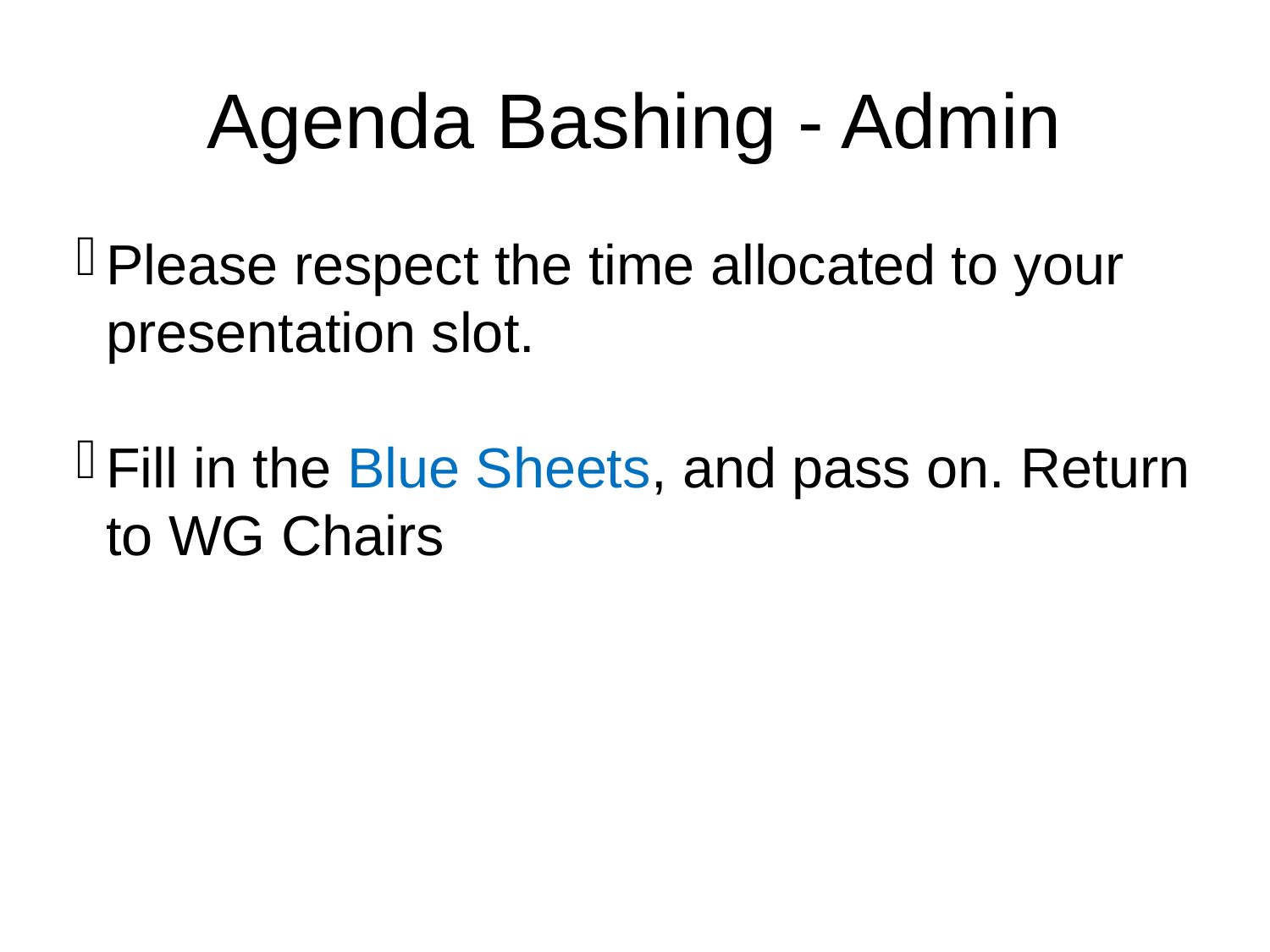

Agenda Bashing - Admin
Please respect the time allocated to your presentation slot.

Fill in the Blue Sheets, and pass on. Return to WG Chairs